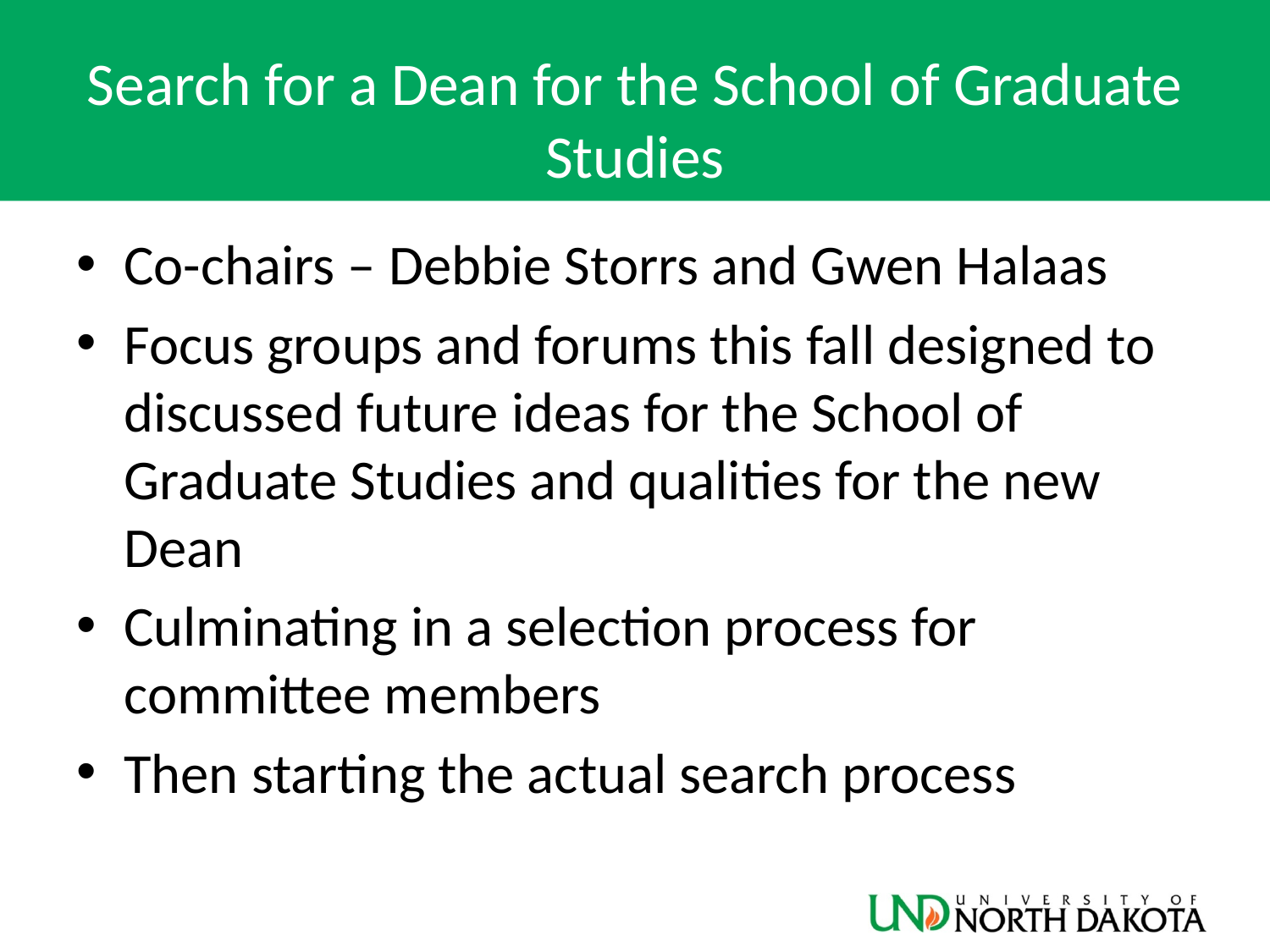

# Search for a Dean for the School of Graduate Studies
Co-chairs – Debbie Storrs and Gwen Halaas
Focus groups and forums this fall designed to discussed future ideas for the School of Graduate Studies and qualities for the new Dean
Culminating in a selection process for committee members
Then starting the actual search process